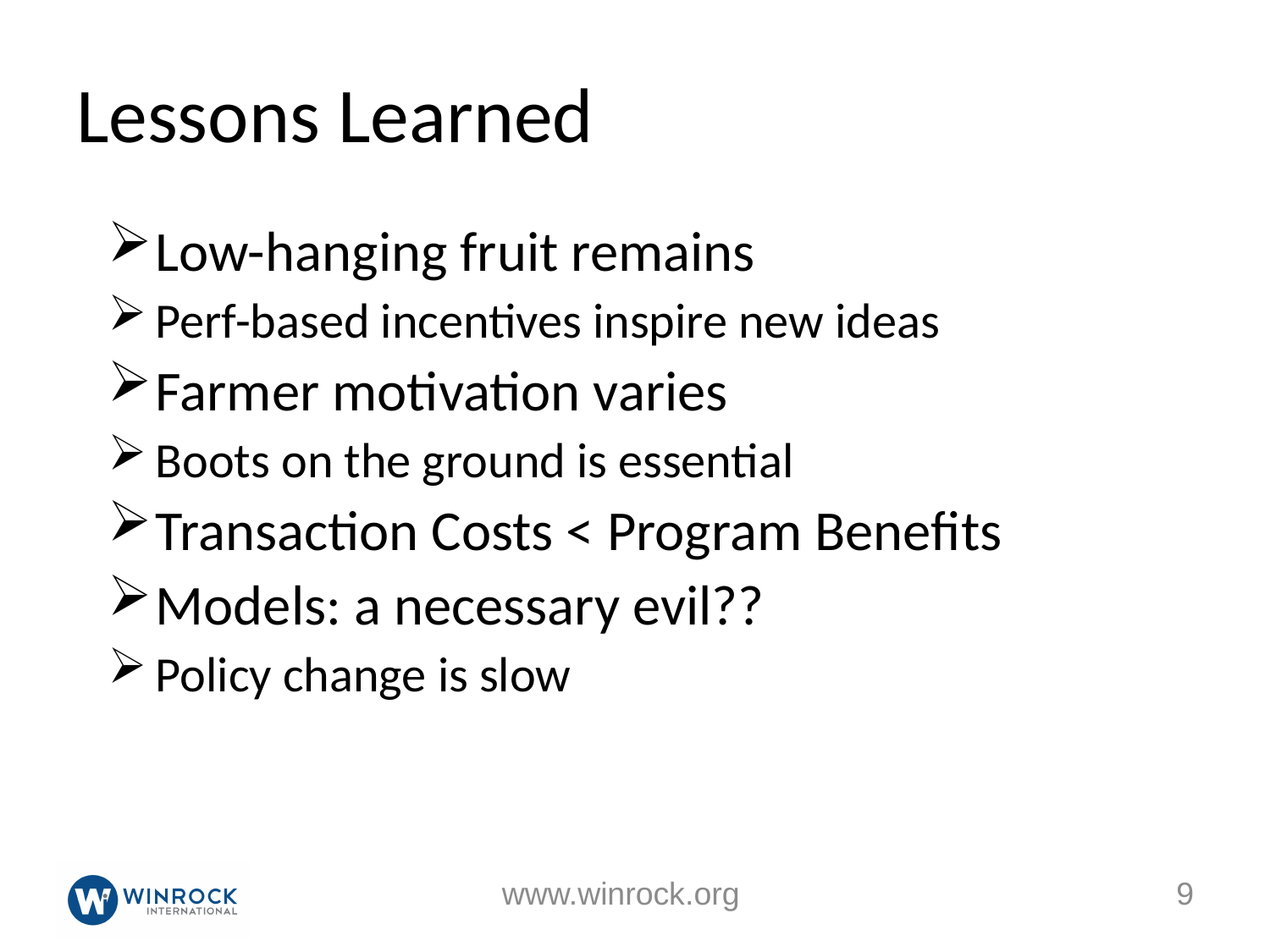

Lessons Learned
Low-hanging fruit remains
Perf-based incentives inspire new ideas
Farmer motivation varies
Boots on the ground is essential
Transaction Costs < Program Benefits
Models: a necessary evil??
Policy change is slow
9
www.winrock.org